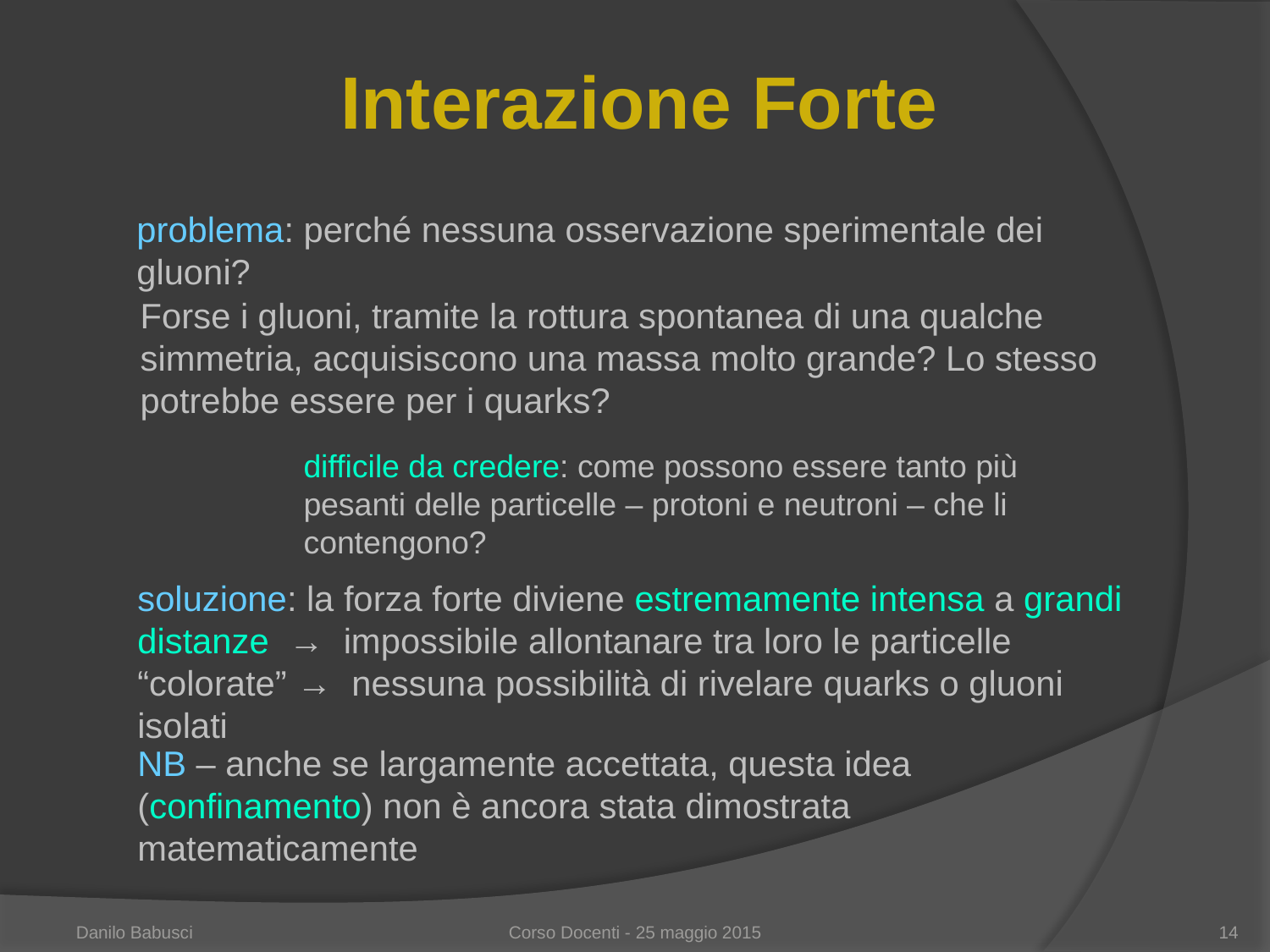

Interazione Forte
problema: perché nessuna osservazione sperimentale dei gluoni?
Forse i gluoni, tramite la rottura spontanea di una qualche simmetria, acquisiscono una massa molto grande? Lo stesso potrebbe essere per i quarks?
difficile da credere: come possono essere tanto più pesanti delle particelle – protoni e neutroni – che li contengono?
soluzione: la forza forte diviene estremamente intensa a grandi distanze  →  impossibile allontanare tra loro le particelle “colorate” →  nessuna possibilità di rivelare quarks o gluoni isolati
NB – anche se largamente accettata, questa idea (confinamento) non è ancora stata dimostrata matematicamente
Danilo Babusci
Corso Docenti - 25 maggio 2015
14